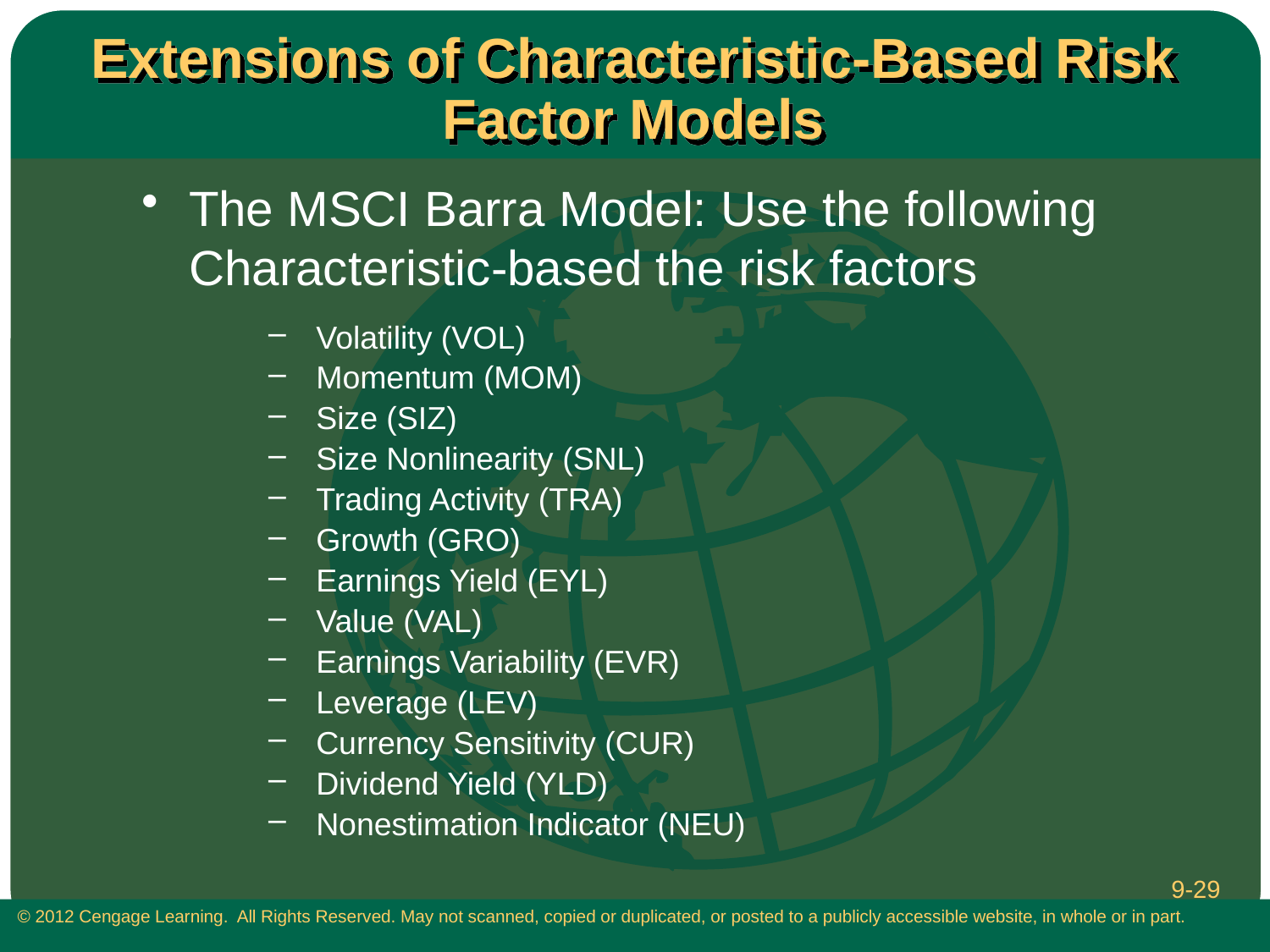

# Extensions of Characteristic-Based Risk Factor Models
The MSCI Barra Model: Use the following Characteristic-based the risk factors
Volatility (VOL)
Momentum (MOM)
Size (SIZ)
Size Nonlinearity (SNL)
Trading Activity (TRA)
Growth (GRO)
Earnings Yield (EYL)
Value (VAL)
Earnings Variability (EVR)
Leverage (LEV)
Currency Sensitivity (CUR)
Dividend Yield (YLD)
Nonestimation Indicator (NEU)
9-29
 © 2012 Cengage Learning.  All Rights Reserved. May not scanned, copied or duplicated, or posted to a publicly accessible website, in whole or in part.